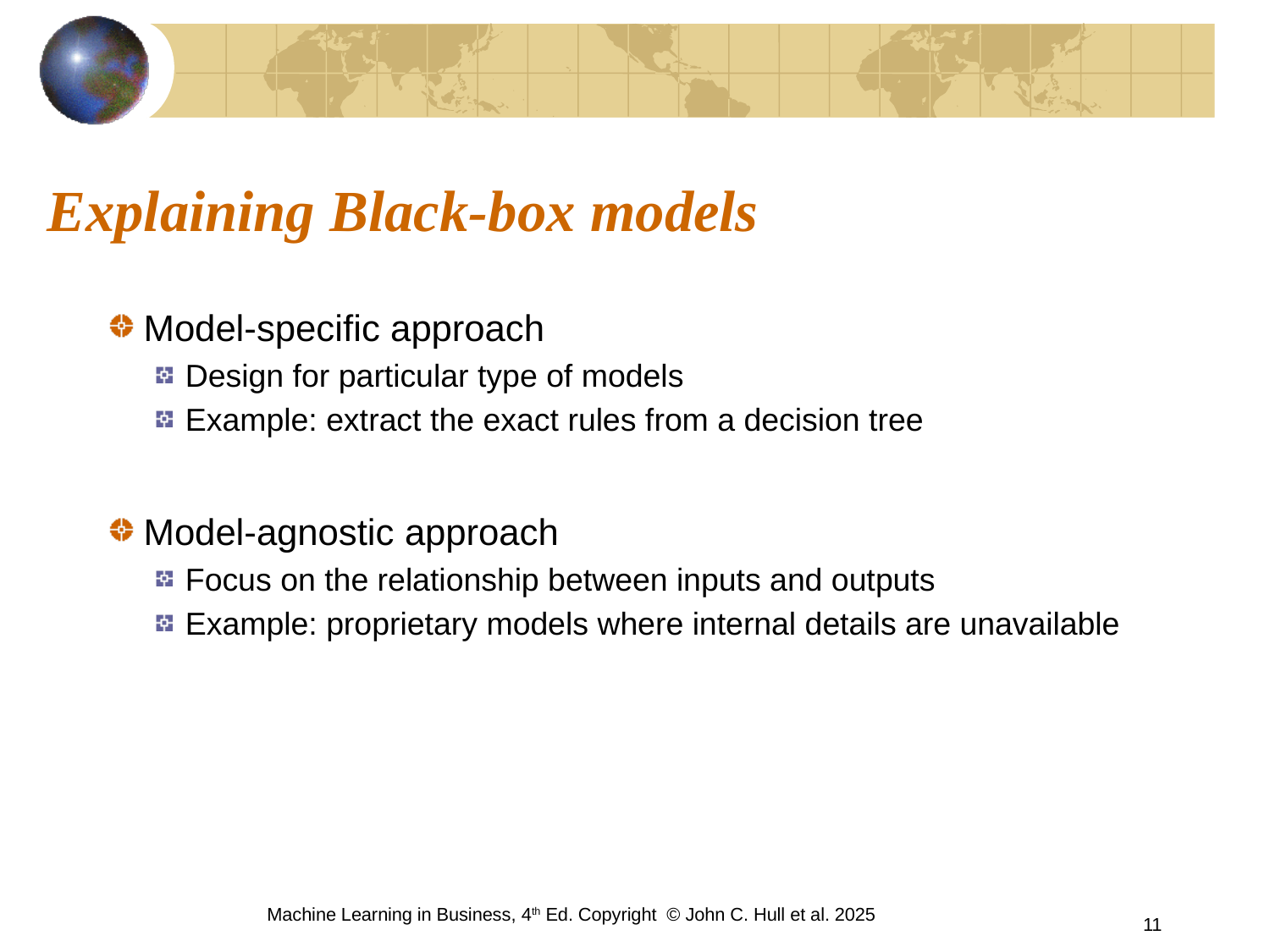

# Explaining Black-box models
Model-specific approach
Design for particular type of models
Example: extract the exact rules from a decision tree

Model-agnostic approach
Focus on the relationship between inputs and outputs
Example: proprietary models where internal details are unavailable

Machine Learning in Business, 4th Ed. Copyright  © John C. Hull et al. 2025
11